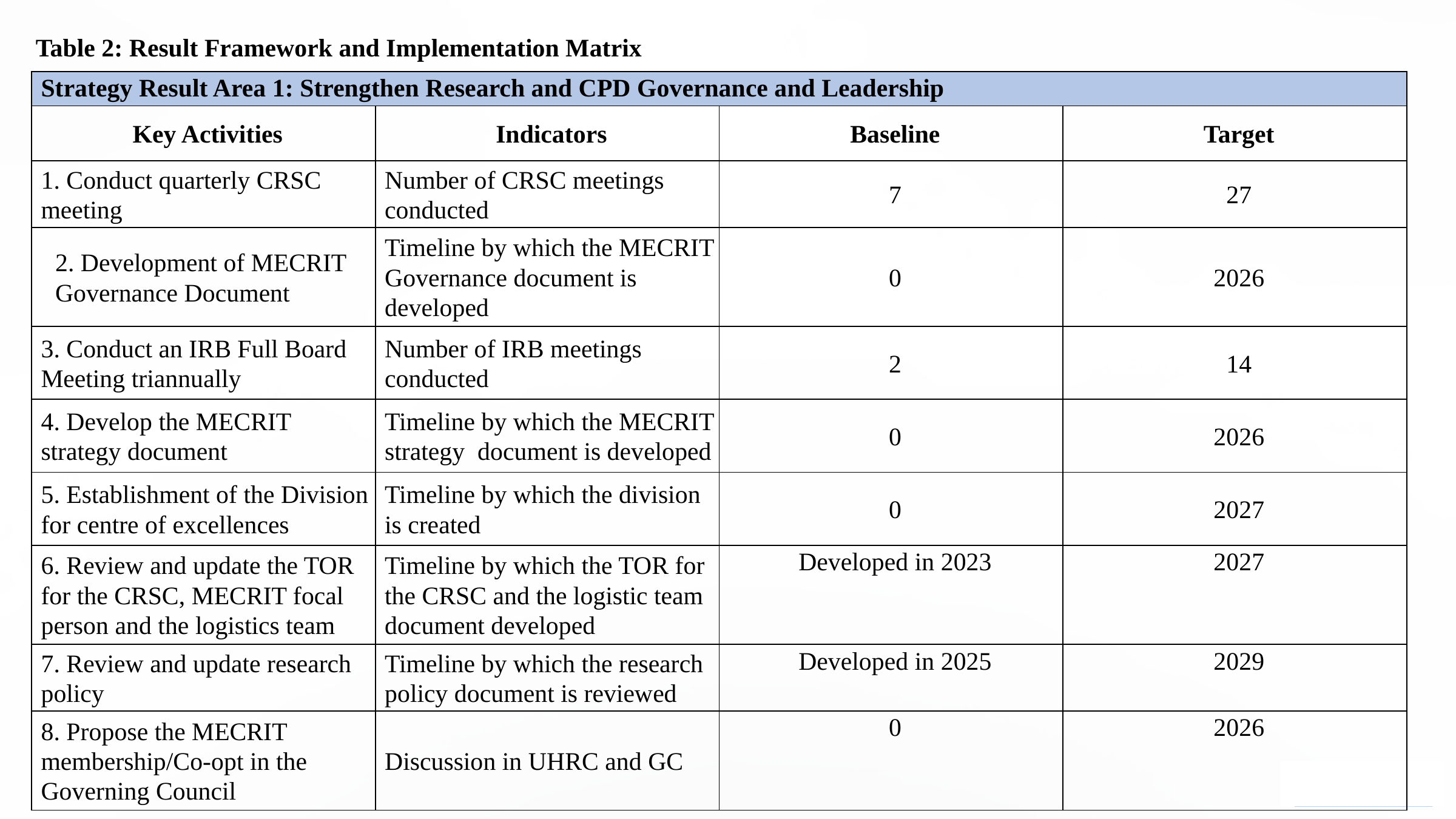

Table 2: Result Framework and Implementation Matrix

| Strategy Result Area 1: Strengthen Research and CPD Governance and Leadership |  |  |  |
| --- | --- | --- | --- |
| Key Activities | Indicators | Baseline | Target |
| 1. Conduct quarterly CRSC meeting | Number of CRSC meetings conducted | 7 | 27 |
| 2. Development of MECRIT Governance Document | Timeline by which the MECRIT Governance document is developed | 0 | 2026 |
| 3. Conduct an IRB Full Board Meeting triannually | Number of IRB meetings conducted | 2 | 14 |
| 4. Develop the MECRIT strategy document | Timeline by which the MECRIT strategy document is developed | 0 | 2026 |
| 5. Establishment of the Division for centre of excellences | Timeline by which the division is created | 0 | 2027 |
| 6. Review and update the TOR for the CRSC, MECRIT focal person and the logistics team | Timeline by which the TOR for the CRSC and the logistic team document developed | Developed in 2023 | 2027 |
| 7. Review and update research policy | Timeline by which the research policy document is reviewed | Developed in 2025 | 2029 |
| 8. Propose the MECRIT membership/Co-opt in the Governing Council | Discussion in UHRC and GC | 0 | 2026 |